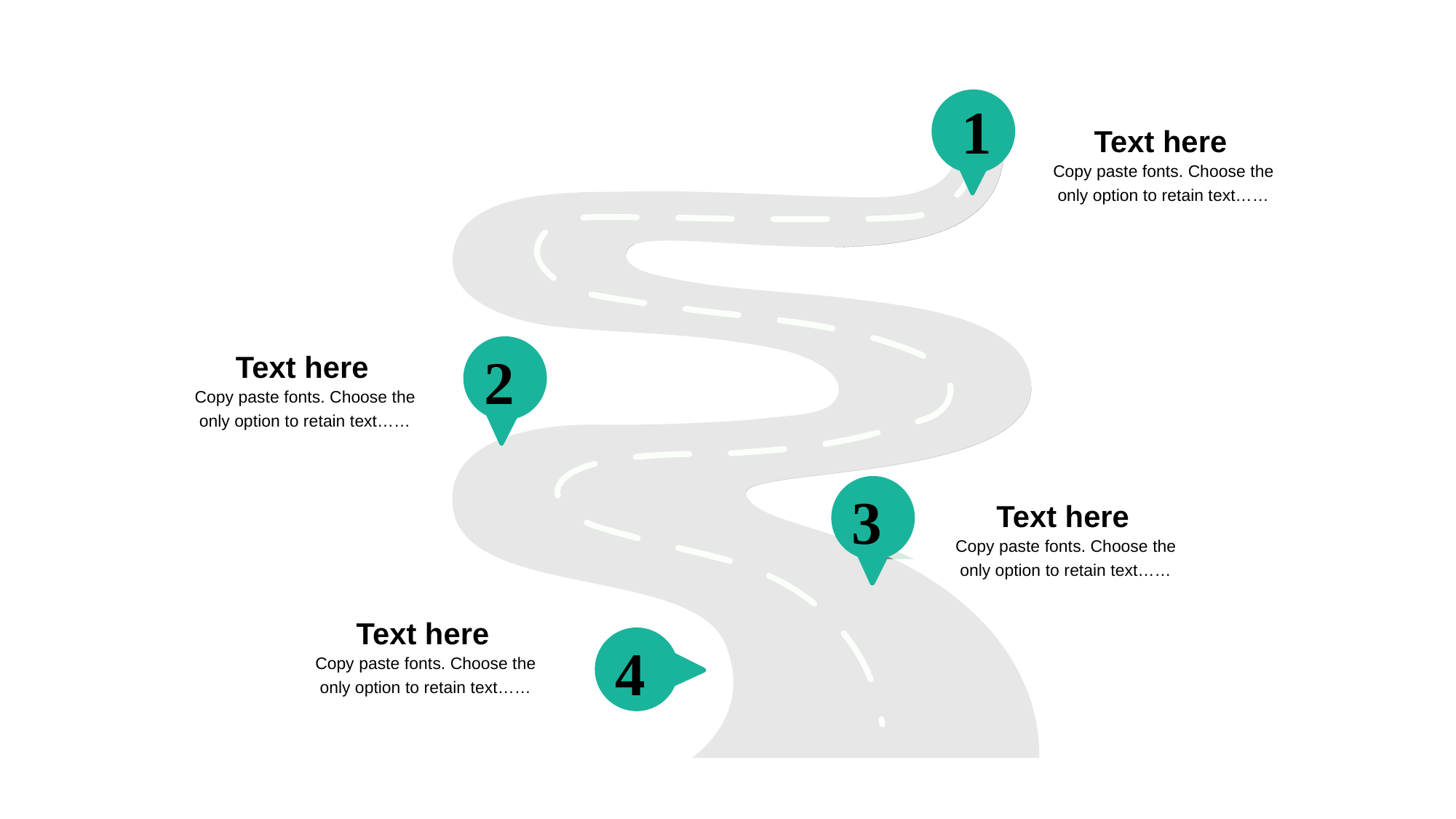

1
Text here
Copy paste fonts. Choose the only option to retain text……

Text here
Copy paste fonts. Choose the only option to retain text……

2

3
Text here
Copy paste fonts. Choose the only option to retain text……

Text here
Copy paste fonts. Choose the only option to retain text……

4